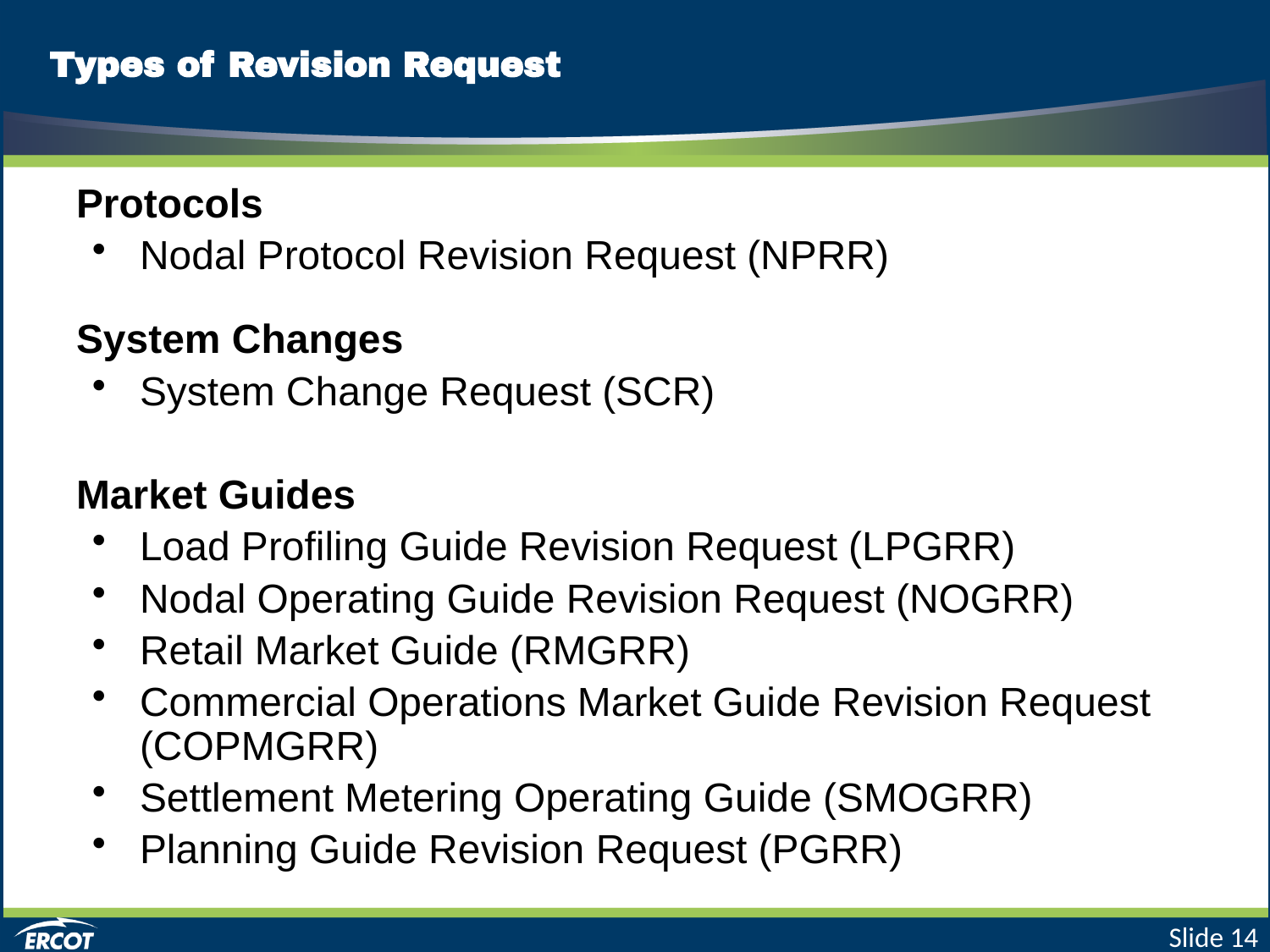

Types of Revision Request
Protocols
Nodal Protocol Revision Request (NPRR)

System Changes
System Change Request (SCR)

Market Guides
Load Profiling Guide Revision Request (LPGRR)
Nodal Operating Guide Revision Request (NOGRR)
Retail Market Guide (RMGRR)
Commercial Operations Market Guide Revision Request (COPMGRR)
Settlement Metering Operating Guide (SMOGRR)
Planning Guide Revision Request (PGRR)